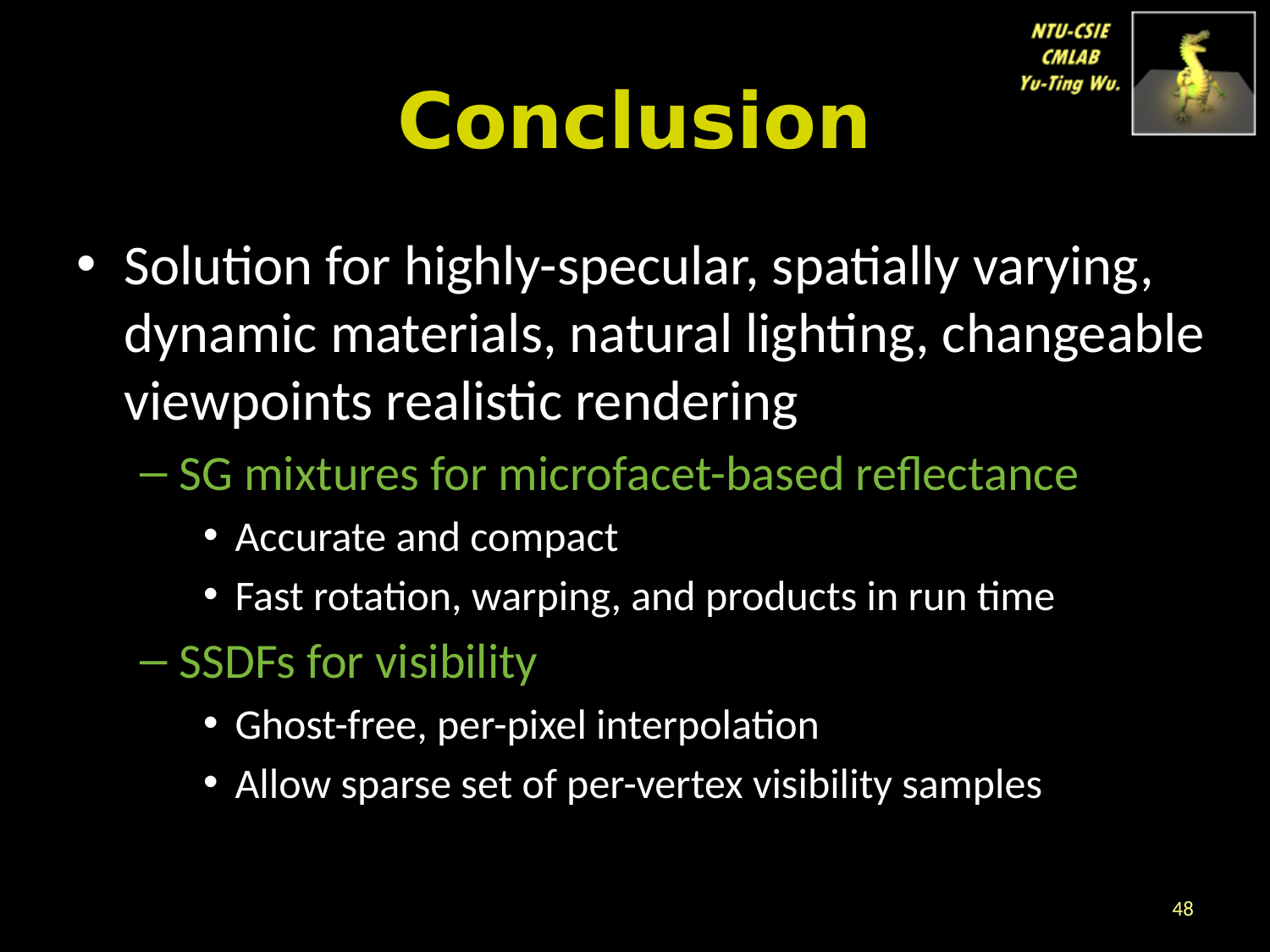

# Conclusion
Solution for highly-specular, spatially varying, dynamic materials, natural lighting, changeable viewpoints realistic rendering
SG mixtures for microfacet-based reflectance
Accurate and compact
Fast rotation, warping, and products in run time
SSDFs for visibility
Ghost-free, per-pixel interpolation
Allow sparse set of per-vertex visibility samples
48